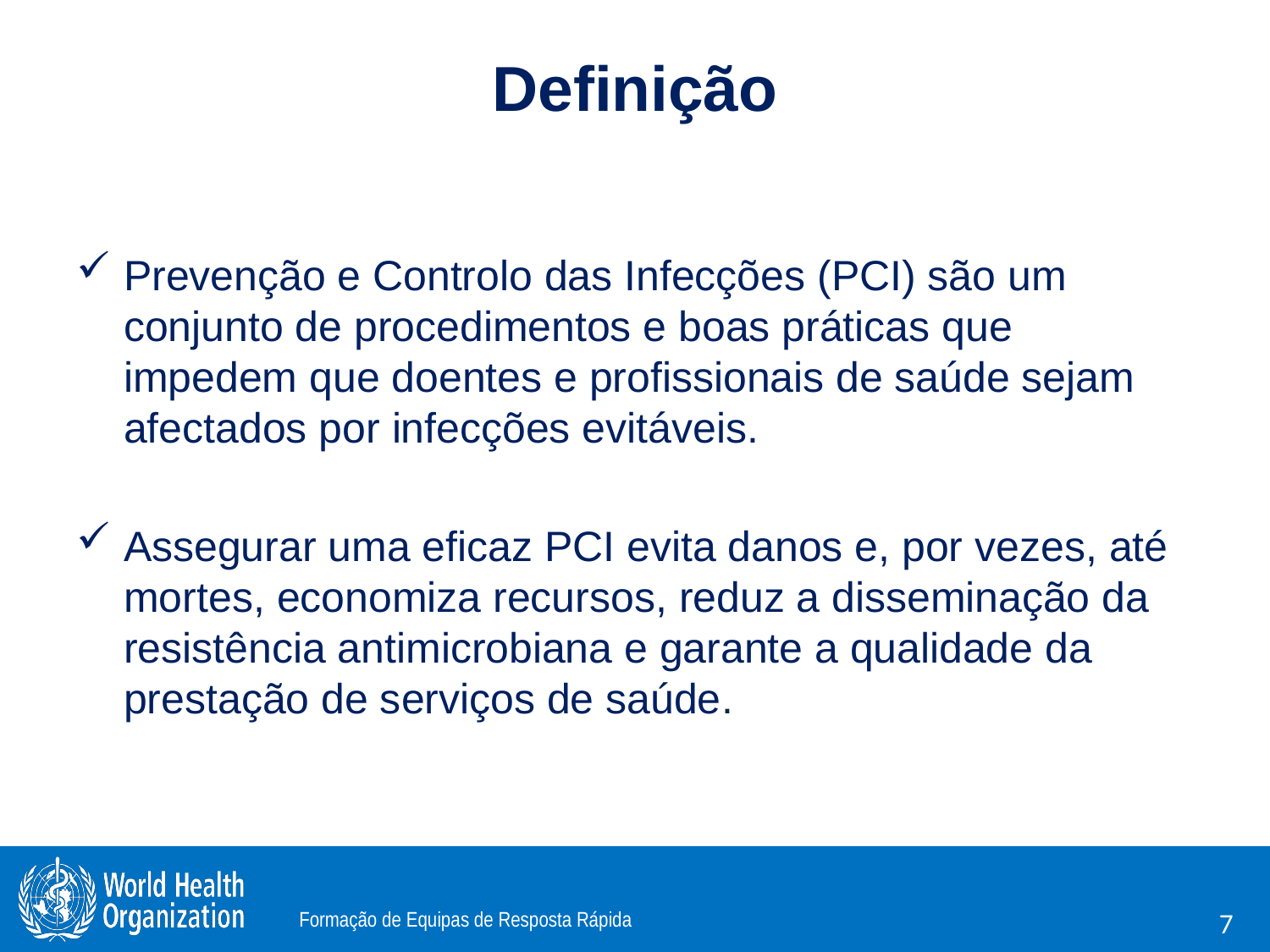

# Definição
Prevenção e Controlo das Infecções (PCI) são um conjunto de procedimentos e boas práticas que impedem que doentes e profissionais de saúde sejam afectados por infecções evitáveis.

Assegurar uma eficaz PCI evita danos e, por vezes, até mortes, economiza recursos, reduz a disseminação da resistência antimicrobiana e garante a qualidade da prestação de serviços de saúde.